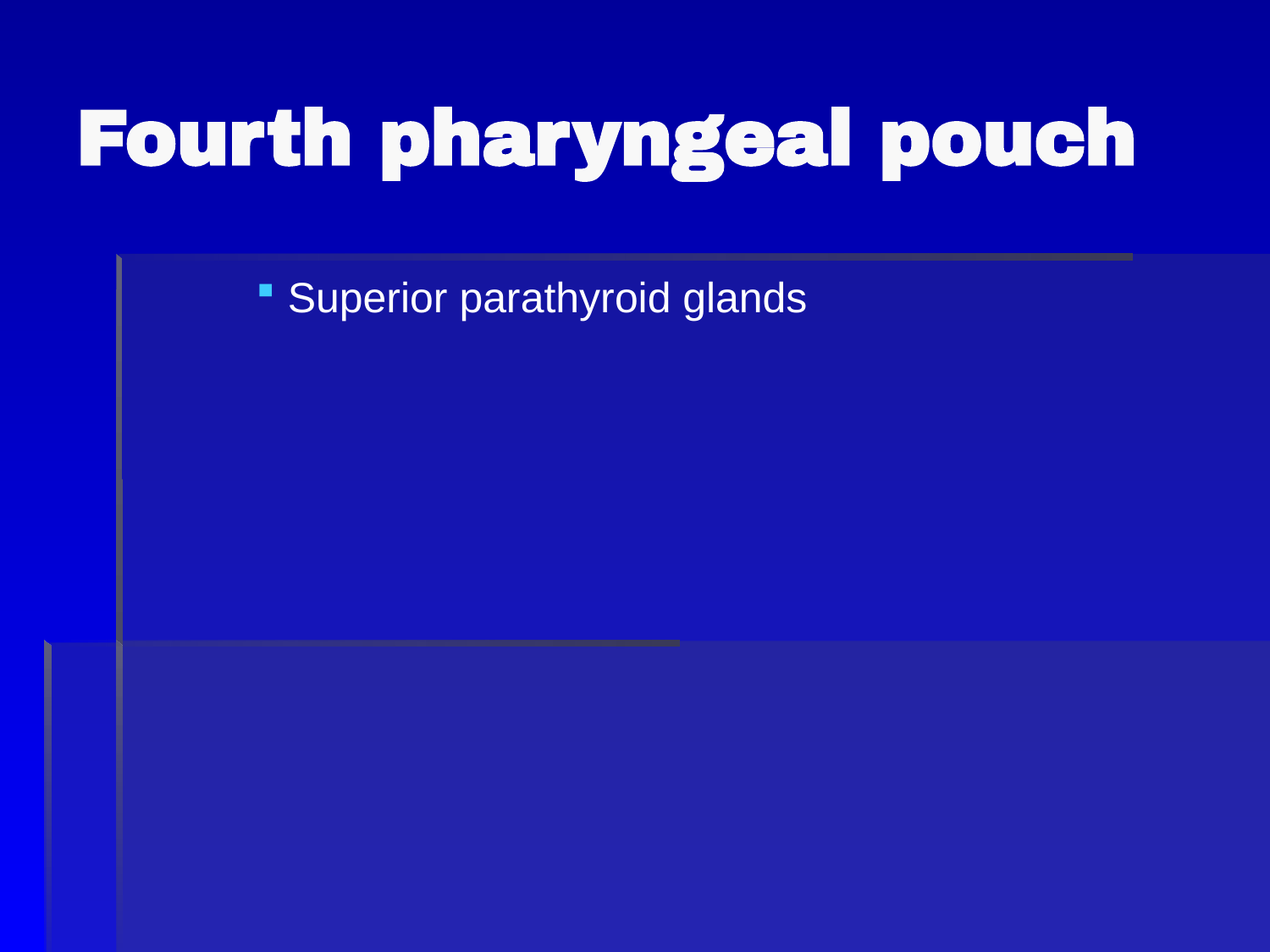

# Fourth pharyngeal pouch
Superior parathyroid glands